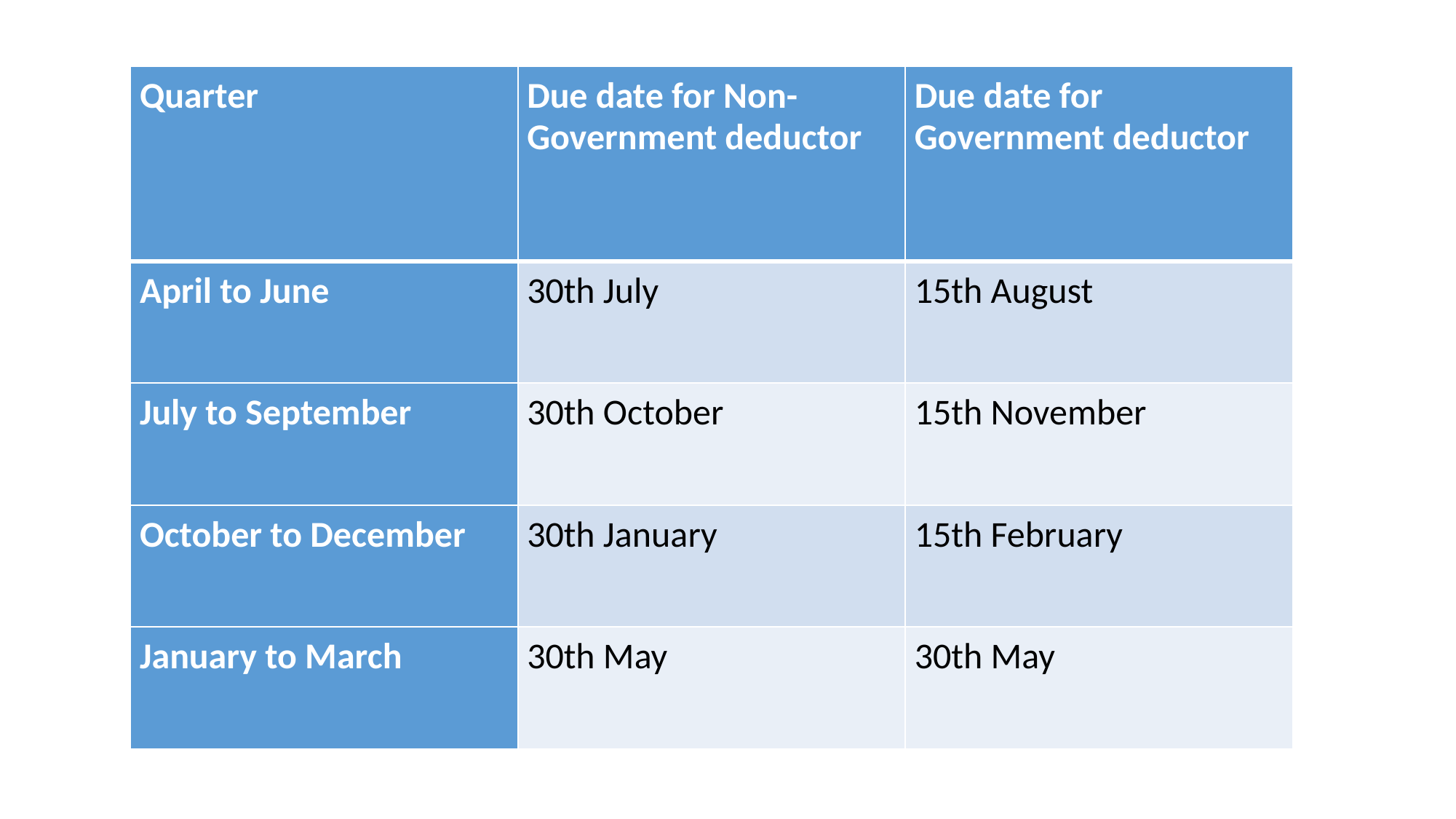

#
| Quarter | Due date for Non-Government deductor | Due date for Government deductor |
| --- | --- | --- |
| April to June | 30th July | 15th August |
| July to September | 30th October | 15th November |
| October to December | 30th January | 15th February |
| January to March | 30th May | 30th May |